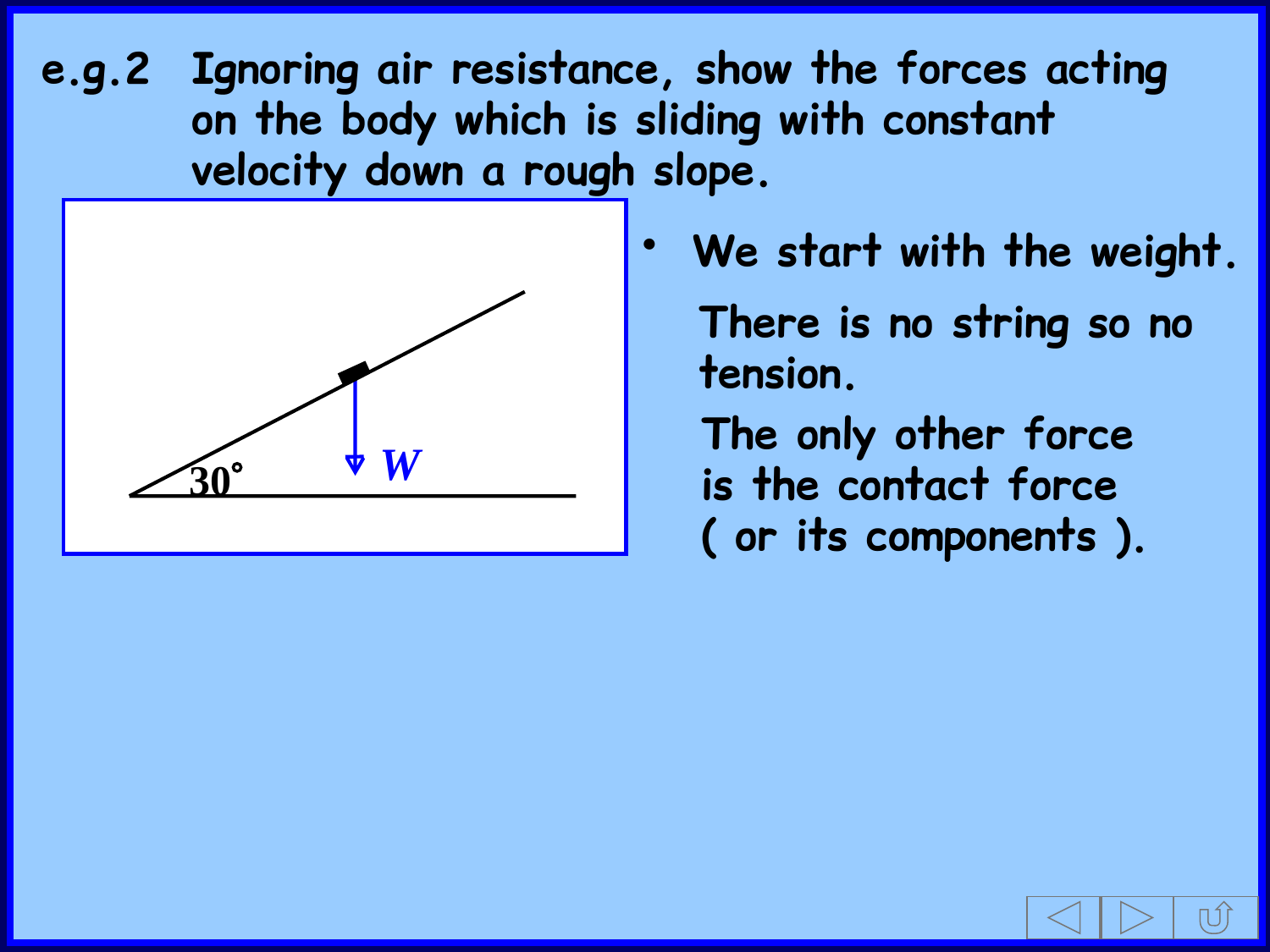

e.g.2	Ignoring air resistance, show the forces acting on the body which is sliding with constant velocity down a rough slope.

We start with the weight.
There is no string so no tension.

The only other force is the contact force ( or its components ).
W
30°